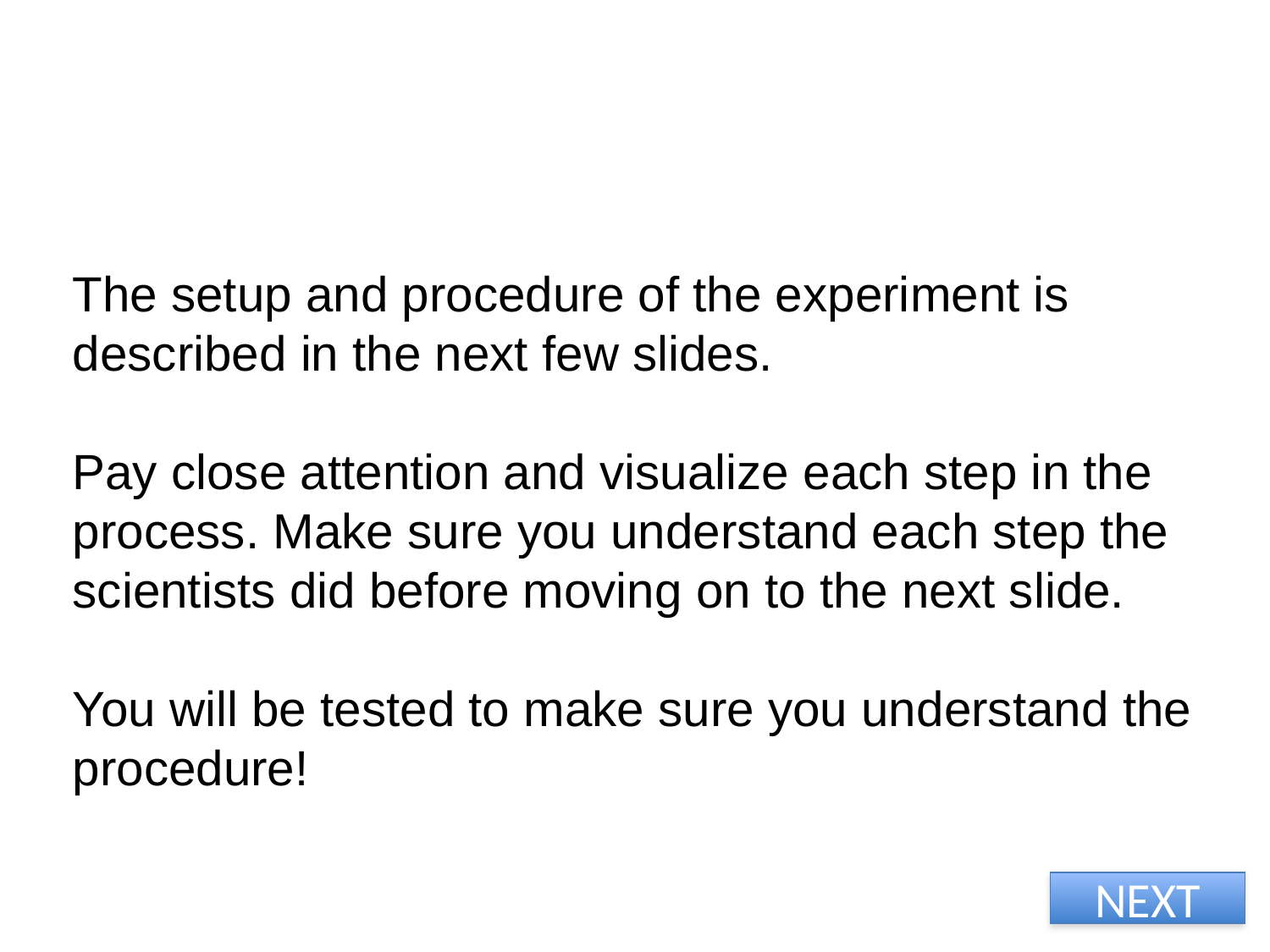

#

The setup and procedure of the experiment is described in the next few slides.

Pay close attention and visualize each step in the process. Make sure you understand each step the scientists did before moving on to the next slide.

You will be tested to make sure you understand the procedure!
NEXT